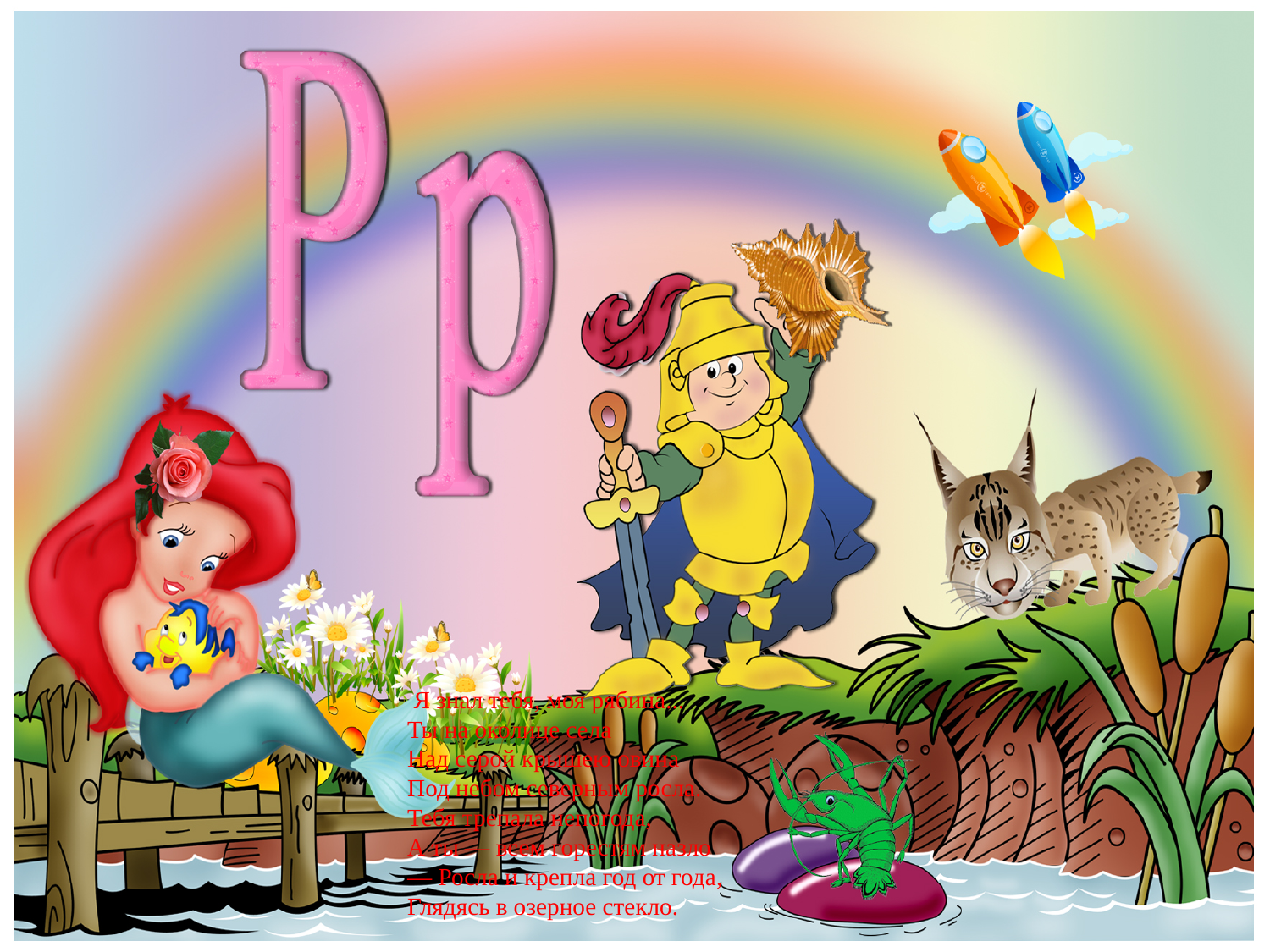

Я знал тебя, моя рябина...
Ты на околице села
Над серой крышею овина
Под небом северным росла.
Тебя трепала непогода,
А ты — всем горестям назло
— Росла и крепла год от года,
Глядясь в озерное стекло.